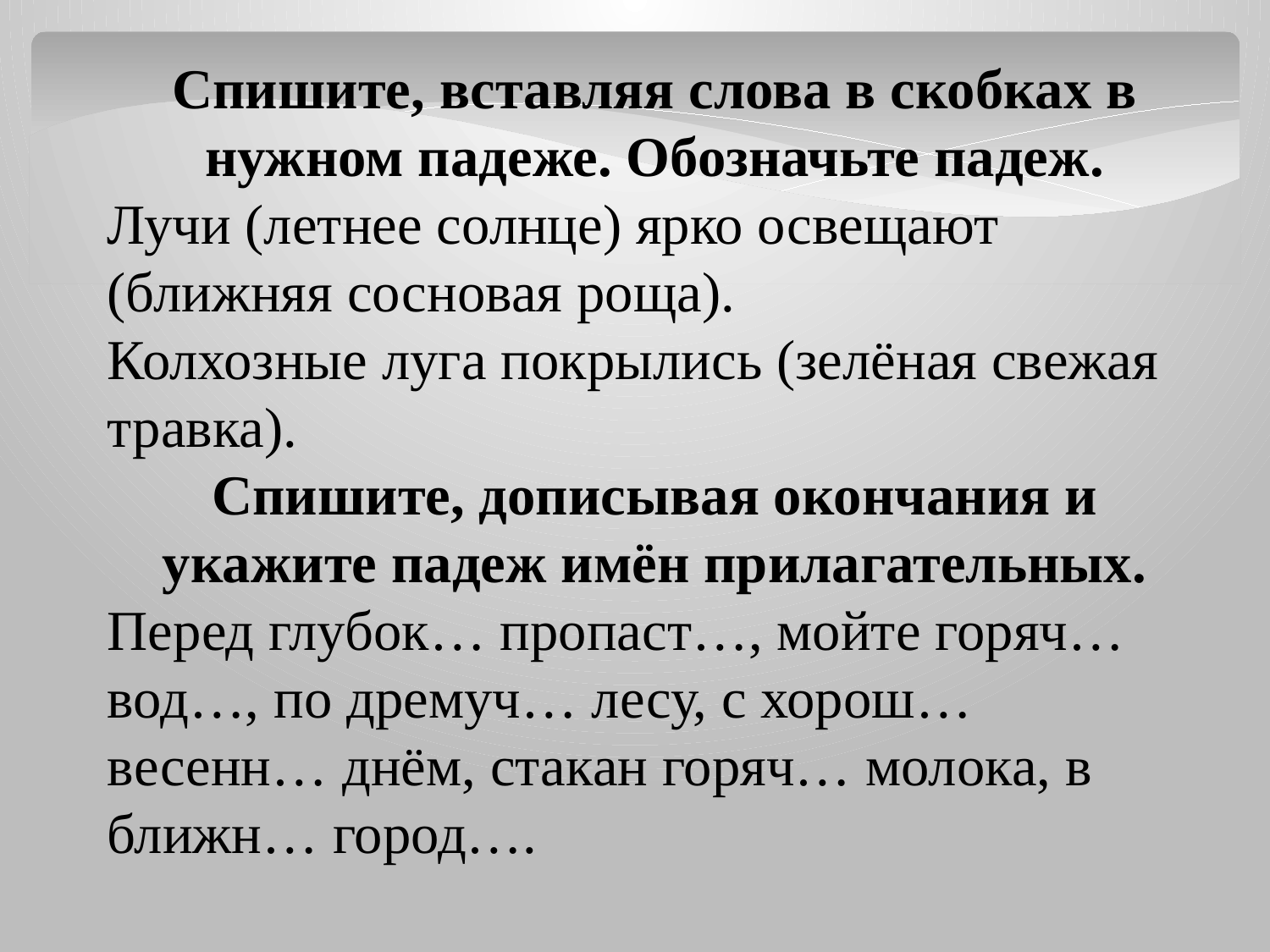

Спишите, вставляя слова в скобках в нужном падеже. Обозначьте падеж.
Лучи (летнее солнце) ярко освещают (ближняя сосновая роща).
Колхозные луга покрылись (зелёная свежая травка).
Спишите, дописывая окончания и укажите падеж имён прилагательных.
Перед глубок… пропаст…, мойте горяч… вод…, по дремуч… лесу, с хорош… весенн… днём, стакан горяч… молока, в ближн… город….